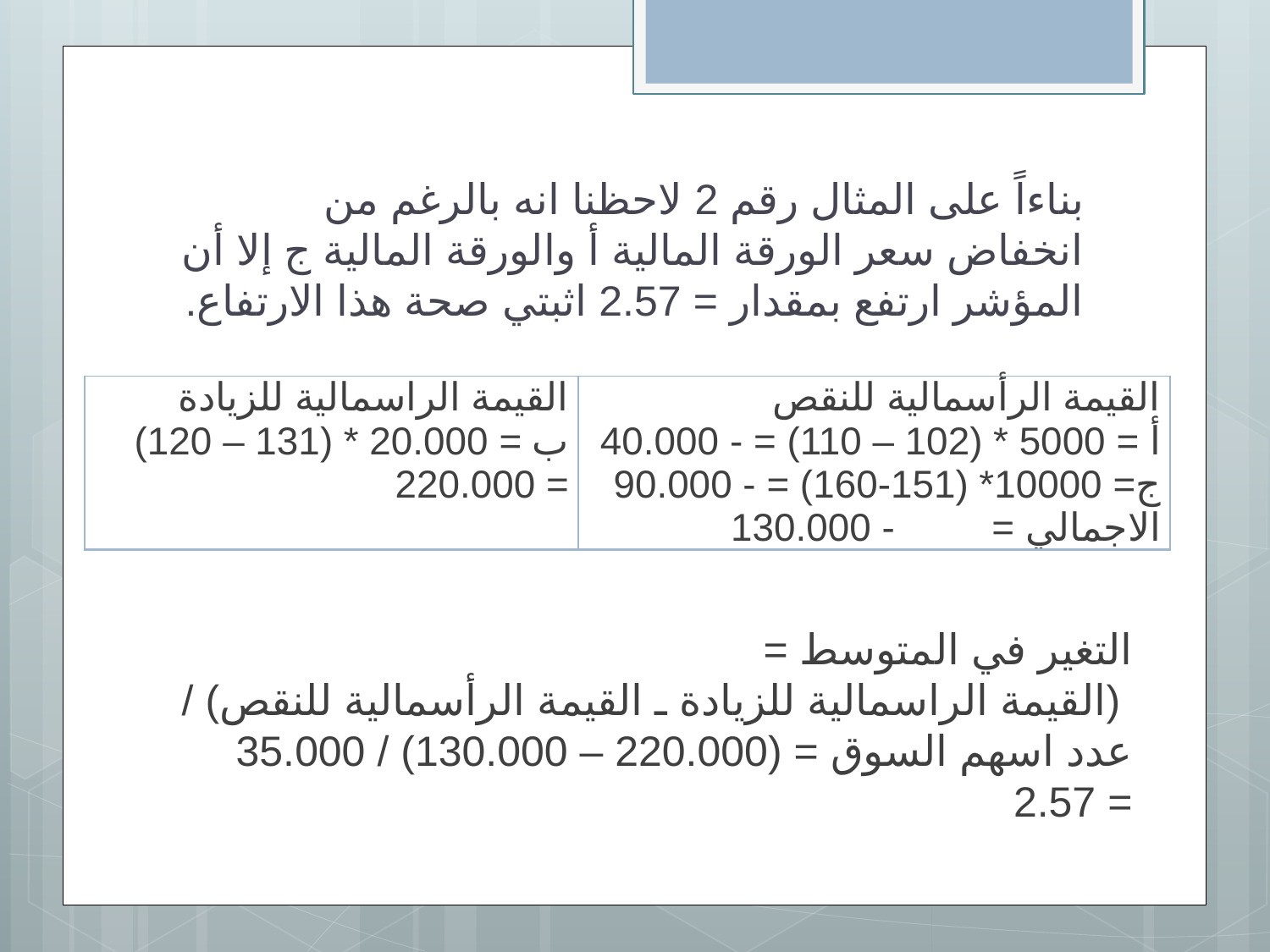

بناءاً على المثال رقم 2 لاحظنا انه بالرغم من انخفاض سعر الورقة المالية أ والورقة المالية ج إلا أن المؤشر ارتفع بمقدار = 2.57 اثبتي صحة هذا الارتفاع.
| القيمة الراسمالية للزيادة ب = 20.000 \* (131 – 120) = 220.000 | القيمة الرأسمالية للنقص أ = 5000 \* (102 – 110) = - 40.000 ج= 10000\* (151-160) = - 90.000 الاجمالي = - 130.000 |
| --- | --- |
التغير في المتوسط =
 (القيمة الراسمالية للزيادة ـ القيمة الرأسمالية للنقص) / عدد اسهم السوق = (220.000 – 130.000) / 35.000
= 2.57